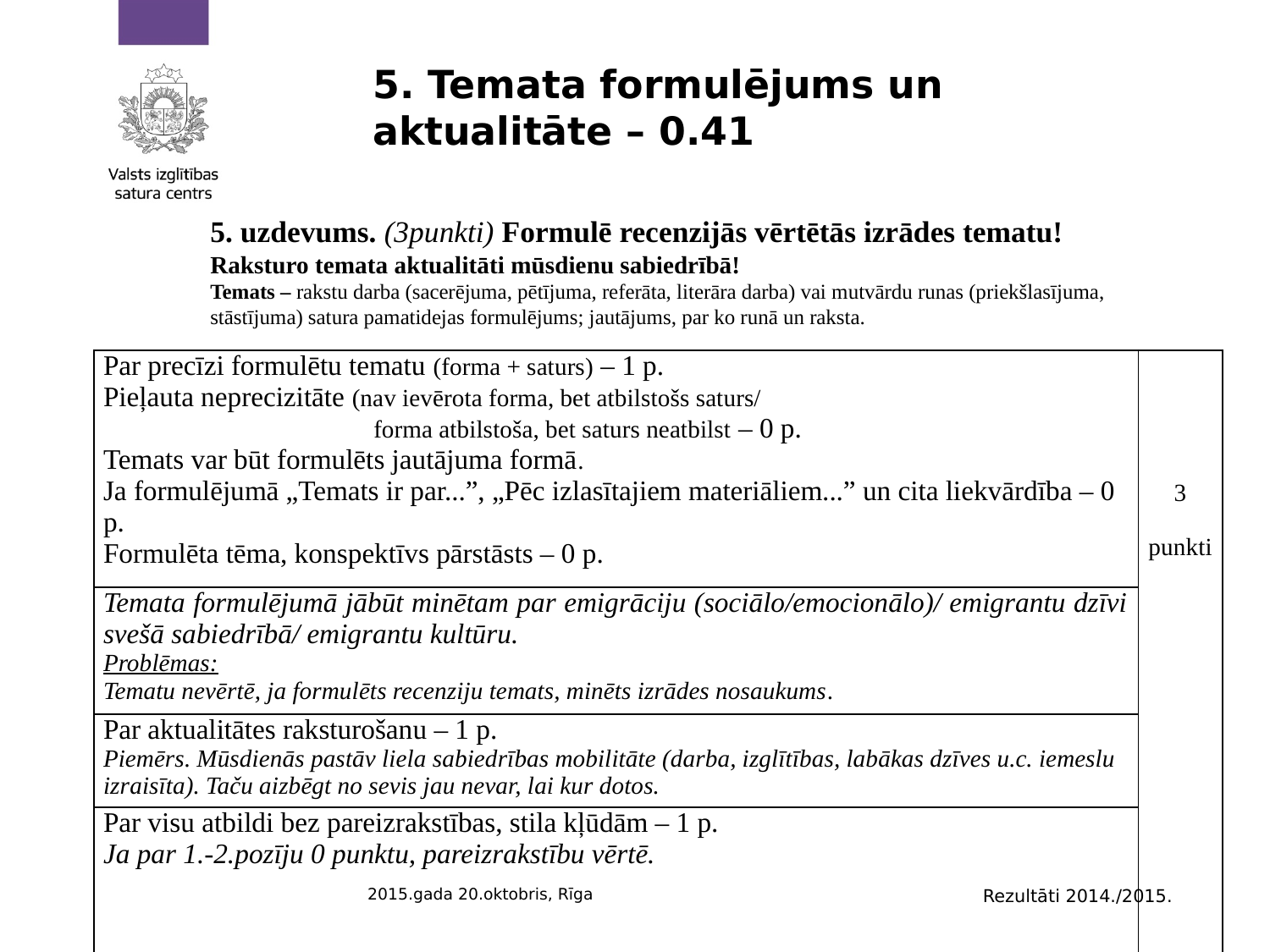

# 5. Temata formulējums un aktualitāte – 0.41
5. uzdevums. (3punkti) Formulē recenzijās vērtētās izrādes tematu! Raksturo temata aktualitāti mūsdienu sabiedrībā!
Temats – rakstu darba (sacerējuma, pētījuma, referāta, literāra darba) vai mutvārdu runas (priekšlasījuma, stāstījuma) satura pamatidejas formulējums; jautājums, par ko runā un raksta.

| Par precīzi formulētu tematu (forma + saturs) – 1 p. Pieļauta neprecizitāte (nav ievērota forma, bet atbilstošs saturs/ forma atbilstoša, bet saturs neatbilst – 0 p. Temats var būt formulēts jautājuma formā. Ja formulējumā „Temats ir par...”, „Pēc izlasītajiem materiāliem...” un cita liekvārdība – 0 p. Formulēta tēma, konspektīvs pārstāsts – 0 p. | 3 punkti |
| --- | --- |
| Temata formulējumā jābūt minētam par emigrāciju (sociālo/emocionālo)/ emigrantu dzīvi svešā sabiedrībā/ emigrantu kultūru. Problēmas: Tematu nevērtē, ja formulēts recenziju temats, minēts izrādes nosaukums. |  |
| Par aktualitātes raksturošanu – 1 p. Piemērs. Mūsdienās pastāv liela sabiedrības mobilitāte (darba, izglītības, labākas dzīves u.c. iemeslu izraisīta). Taču aizbēgt no sevis jau nevar, lai kur dotos. |  |
| Par visu atbildi bez pareizrakstības, stila kļūdām – 1 p. Ja par 1.-2.pozīju 0 punktu, pareizrakstību vērtē. |  |
2015.gada 20.oktobris, Rīga
Rezultāti 2014./2015.